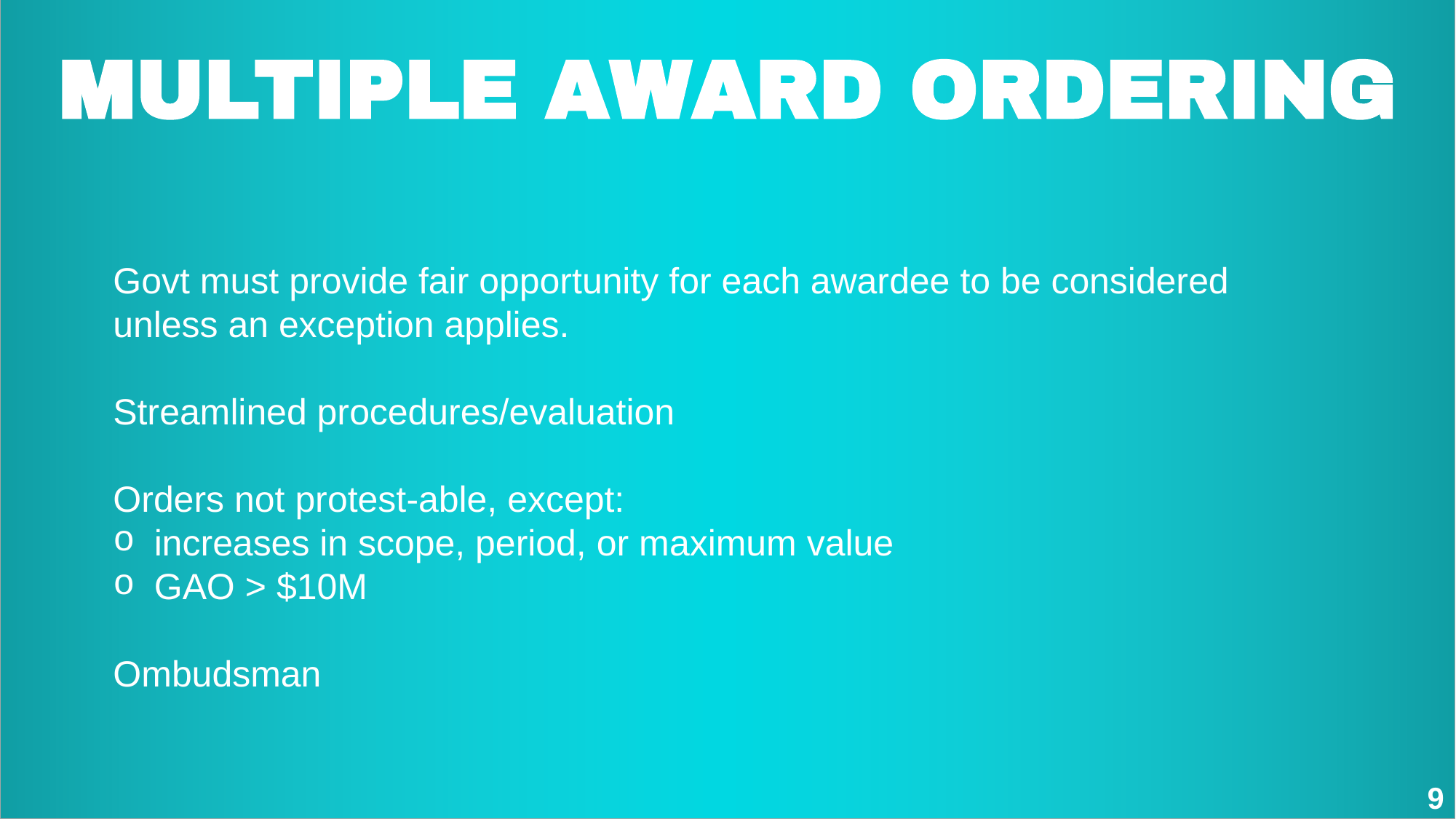

MULTIPLE AWARD ORDERING
Govt must provide fair opportunity for each awardee to be considered unless an exception applies.
Streamlined procedures/evaluation
Orders not protest-able, except:
increases in scope, period, or maximum value
GAO > $10M
Ombudsman
9